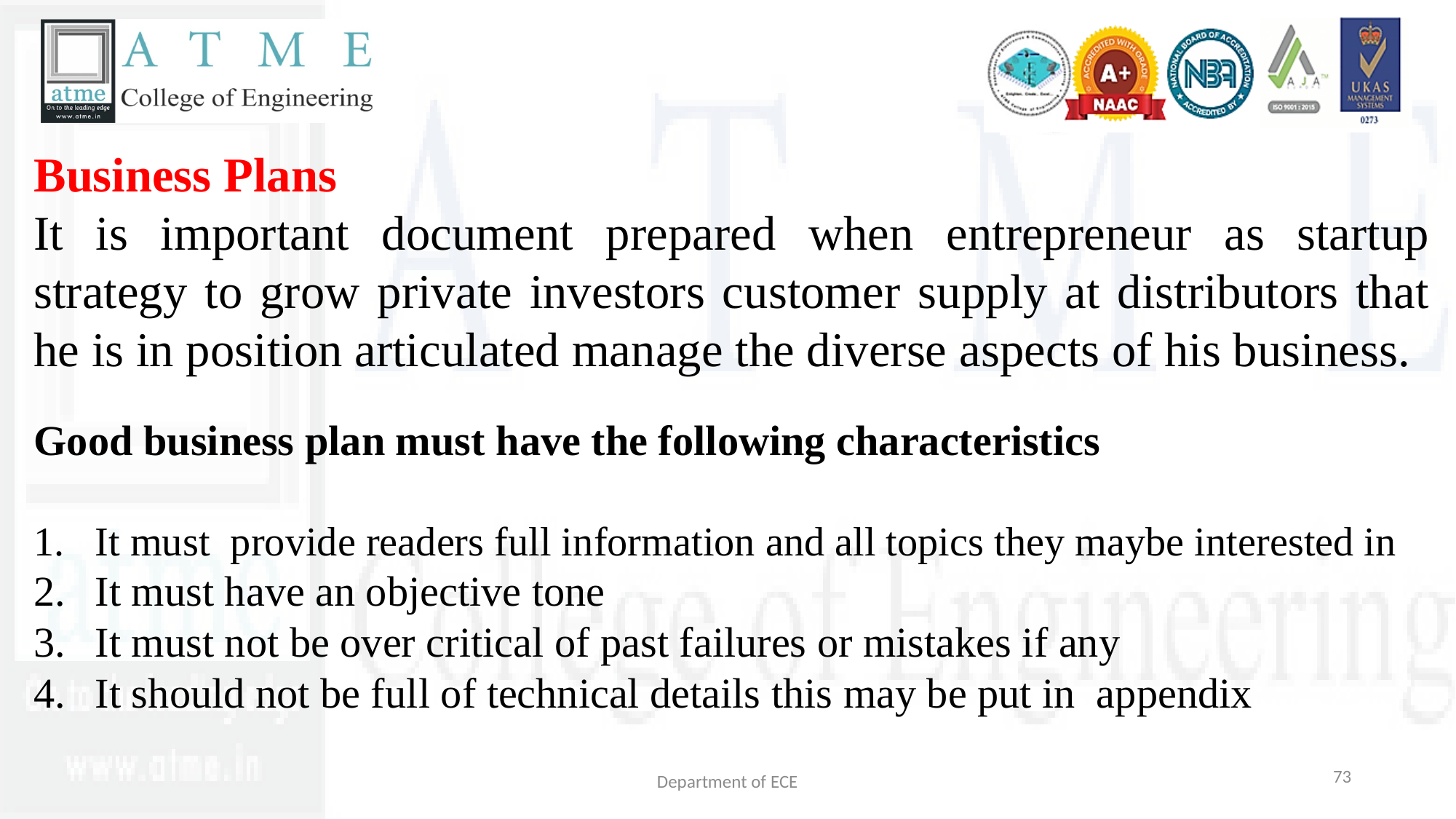

Business Plans
It is important document prepared when entrepreneur as startup strategy to grow private investors customer supply at distributors that he is in position articulated manage the diverse aspects of his business.

Good business plan must have the following characteristics

It must  provide readers full information and all topics they maybe interested in
It must have an objective tone
It must not be over critical of past failures or mistakes if any
It should not be full of technical details this may be put in  appendix
73
Department of ECE